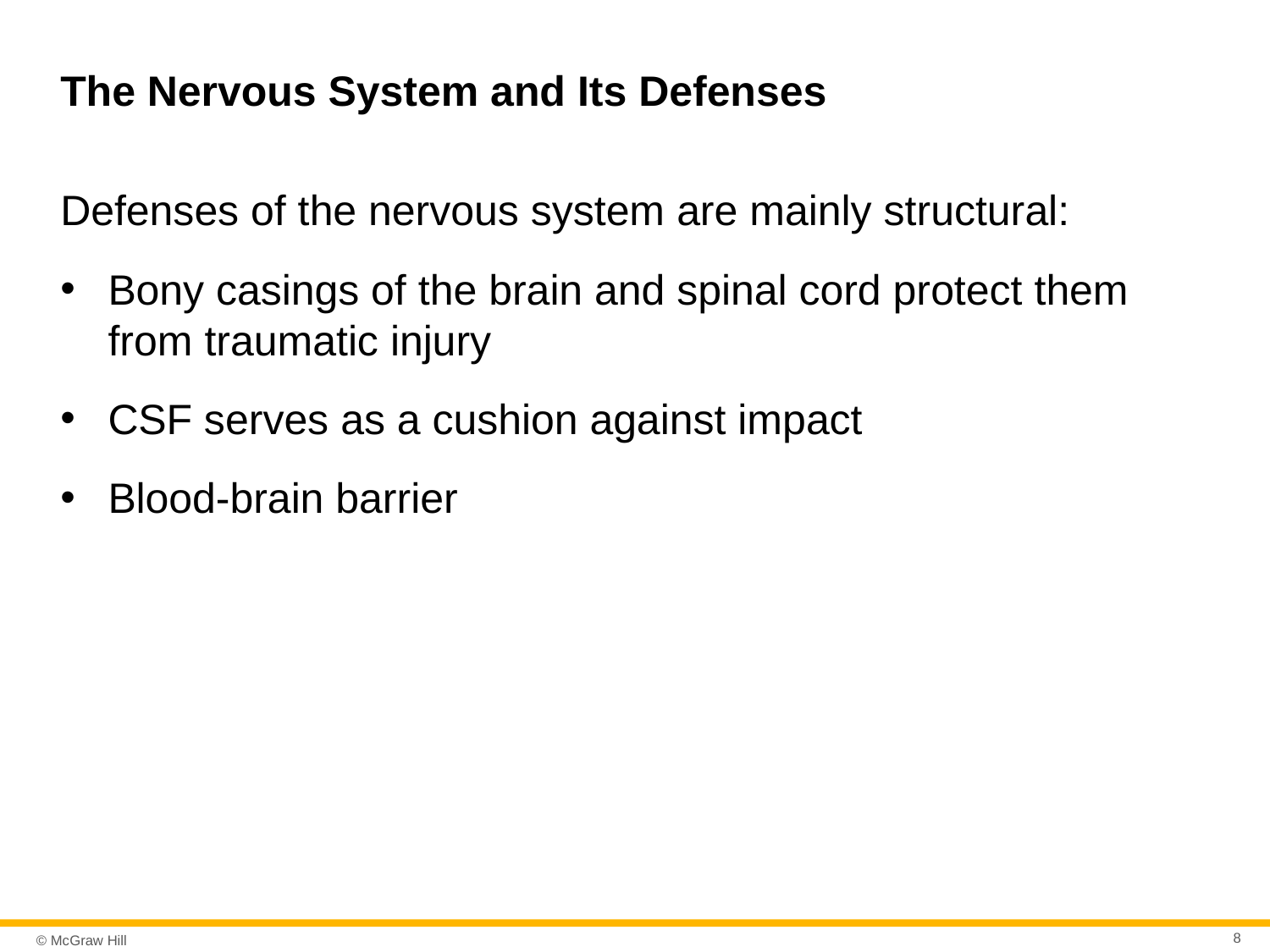

# The Nervous System and Its Defenses
Defenses of the nervous system are mainly structural:
Bony casings of the brain and spinal cord protect them from traumatic injury
CSF serves as a cushion against impact
Blood-brain barrier